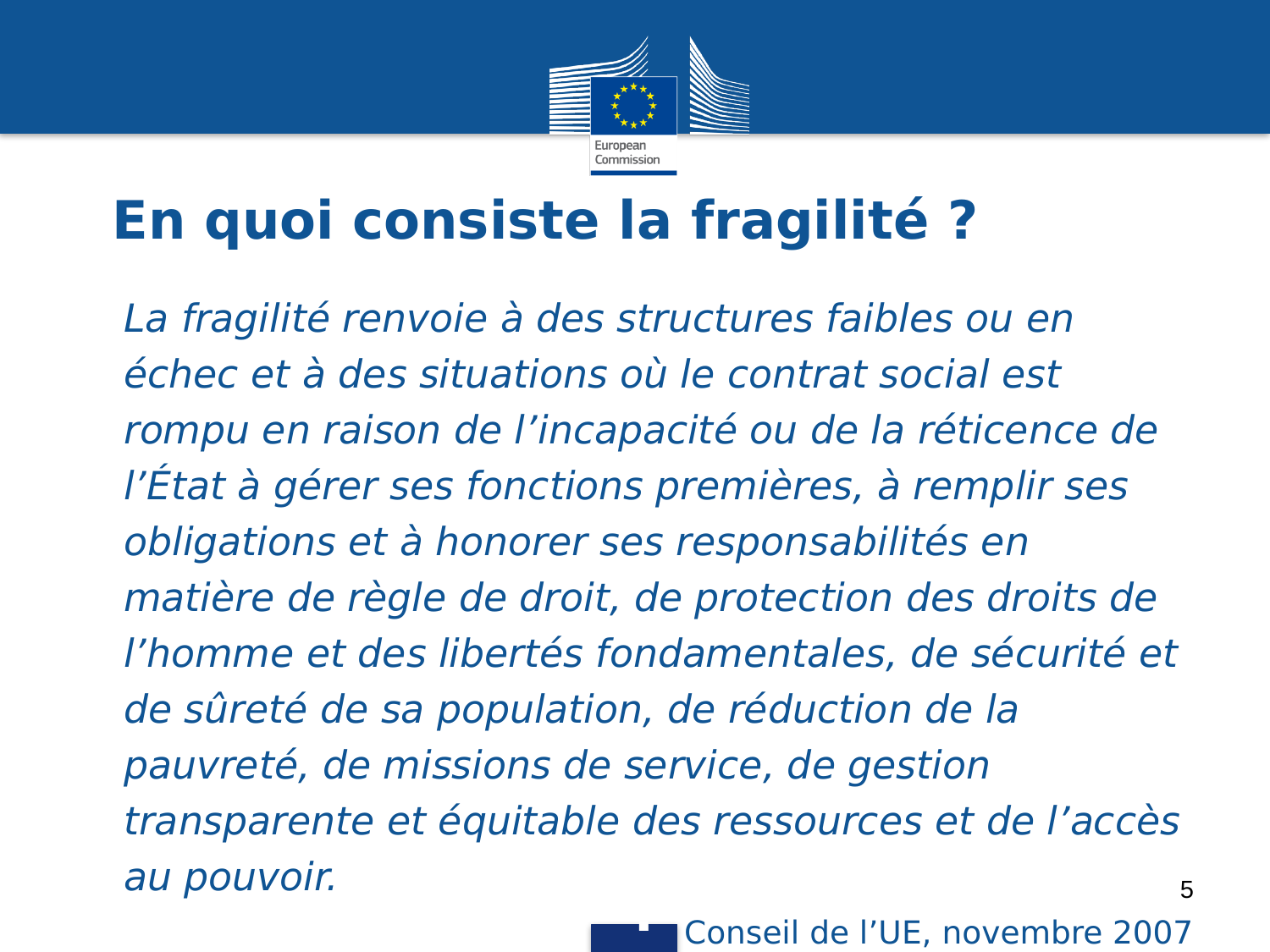

# En quoi consiste la fragilité ?
La fragilité renvoie à des structures faibles ou en échec et à des situations où le contrat social est rompu en raison de l’incapacité ou de la réticence de l’État à gérer ses fonctions premières, à remplir ses obligations et à honorer ses responsabilités en matière de règle de droit, de protection des droits de l’homme et des libertés fondamentales, de sécurité et de sûreté de sa population, de réduction de la pauvreté, de missions de service, de gestion transparente et équitable des ressources et de l’accès au pouvoir.
Conseil de l’UE, novembre 2007
5